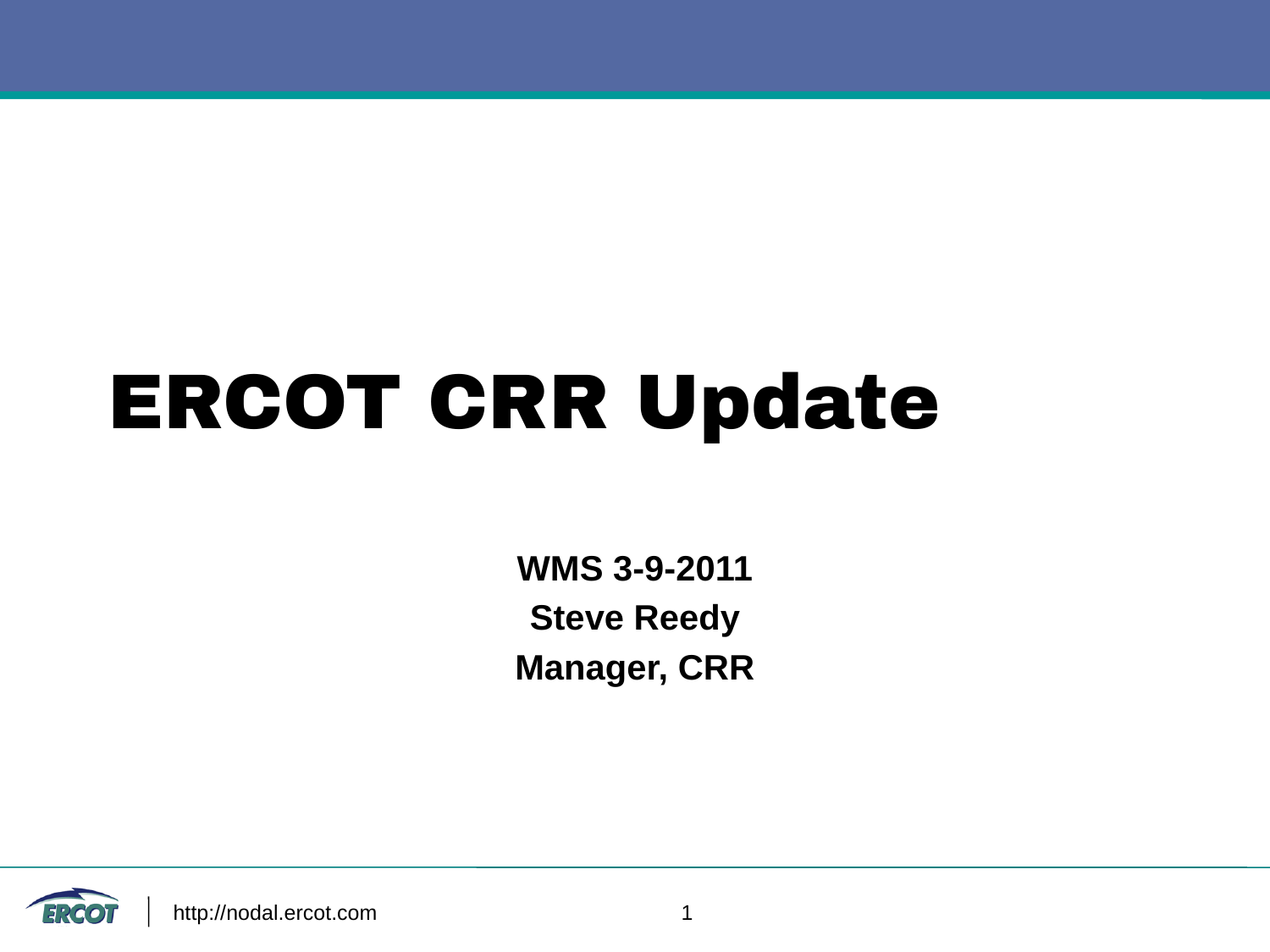

# ERCOT CRR Update
WMS 3-9-2011
Steve Reedy
Manager, CRR
http://nodal.ercot.com 			1